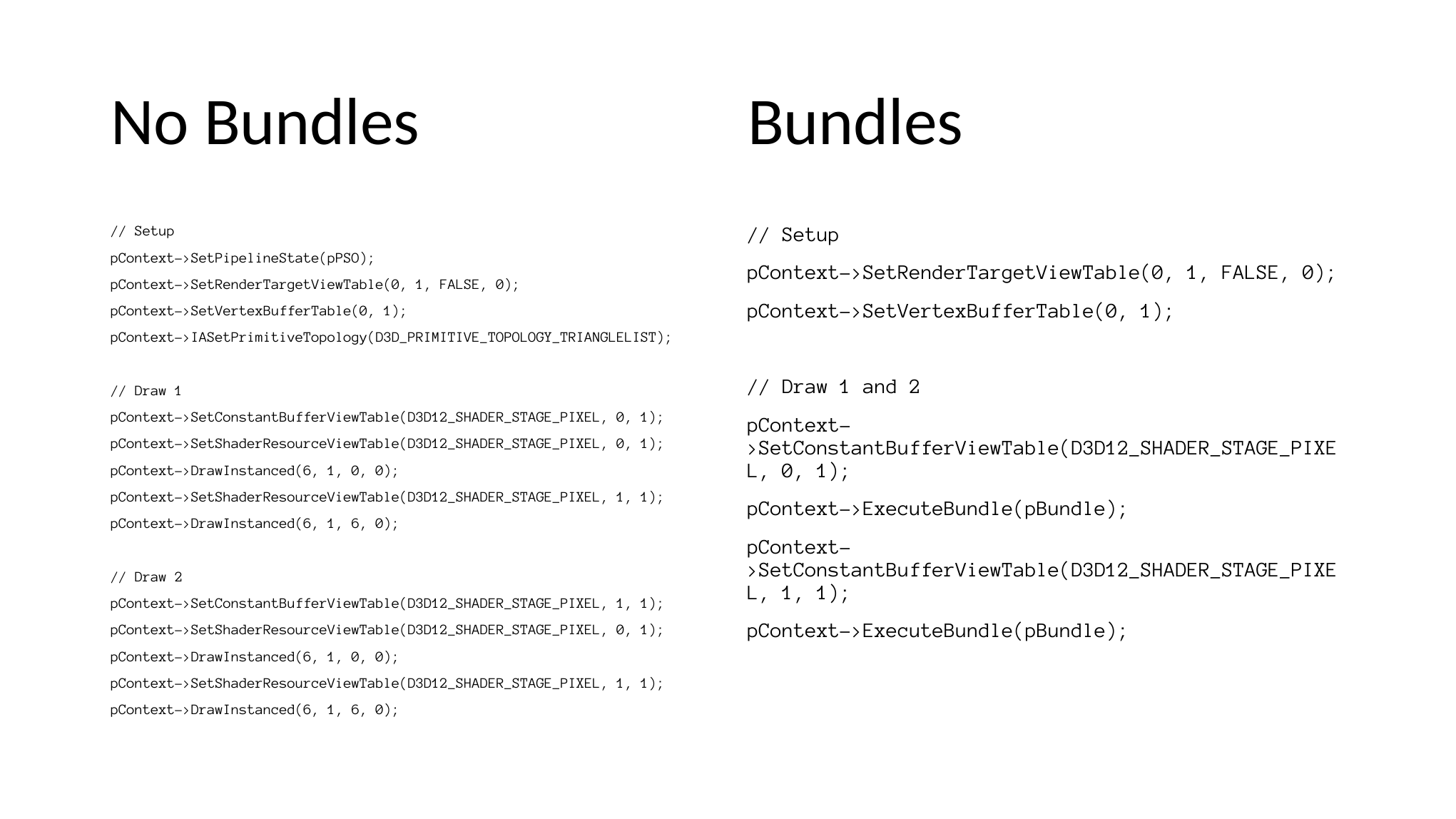

Bundles
# No Bundles
// Setup
pContext->SetPipelineState(pPSO);
pContext->SetRenderTargetViewTable(0, 1, FALSE, 0);
pContext->SetVertexBufferTable(0, 1);
pContext->IASetPrimitiveTopology(D3D_PRIMITIVE_TOPOLOGY_TRIANGLELIST);

// Draw 1
pContext->SetConstantBufferViewTable(D3D12_SHADER_STAGE_PIXEL, 0, 1);
pContext->SetShaderResourceViewTable(D3D12_SHADER_STAGE_PIXEL, 0, 1);
pContext->DrawInstanced(6, 1, 0, 0);
pContext->SetShaderResourceViewTable(D3D12_SHADER_STAGE_PIXEL, 1, 1);
pContext->DrawInstanced(6, 1, 6, 0);

// Draw 2
pContext->SetConstantBufferViewTable(D3D12_SHADER_STAGE_PIXEL, 1, 1);
pContext->SetShaderResourceViewTable(D3D12_SHADER_STAGE_PIXEL, 0, 1);
pContext->DrawInstanced(6, 1, 0, 0);
pContext->SetShaderResourceViewTable(D3D12_SHADER_STAGE_PIXEL, 1, 1);
pContext->DrawInstanced(6, 1, 6, 0);
// Setup
pContext->SetRenderTargetViewTable(0, 1, FALSE, 0);
pContext->SetVertexBufferTable(0, 1);

// Draw 1 and 2
pContext->SetConstantBufferViewTable(D3D12_SHADER_STAGE_PIXEL, 0, 1);
pContext->ExecuteBundle(pBundle);
pContext->SetConstantBufferViewTable(D3D12_SHADER_STAGE_PIXEL, 1, 1);
pContext->ExecuteBundle(pBundle);